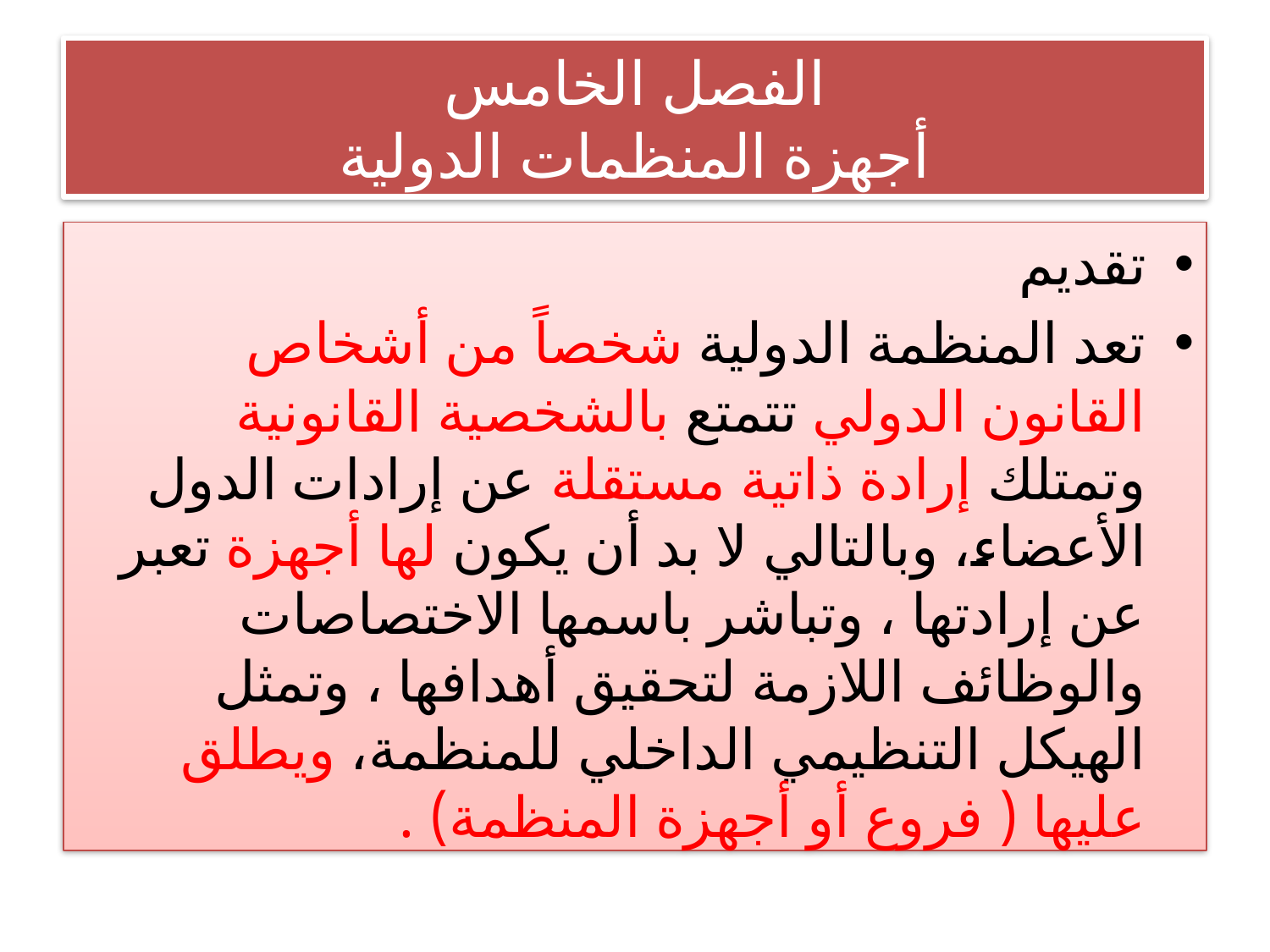

# الفصل الخامس أجهزة المنظمات الدولية
تقديم
تعد المنظمة الدولية شخصاً من أشخاص القانون الدولي تتمتع بالشخصية القانونية وتمتلك إرادة ذاتية مستقلة عن إرادات الدول الأعضاء، وبالتالي لا بد أن يكون لها أجهزة تعبر عن إرادتها ، وتباشر باسمها الاختصاصات والوظائف اللازمة لتحقيق أهدافها ، وتمثل الهيكل التنظيمي الداخلي للمنظمة، ويطلق عليها ( فروع أو أجهزة المنظمة) .